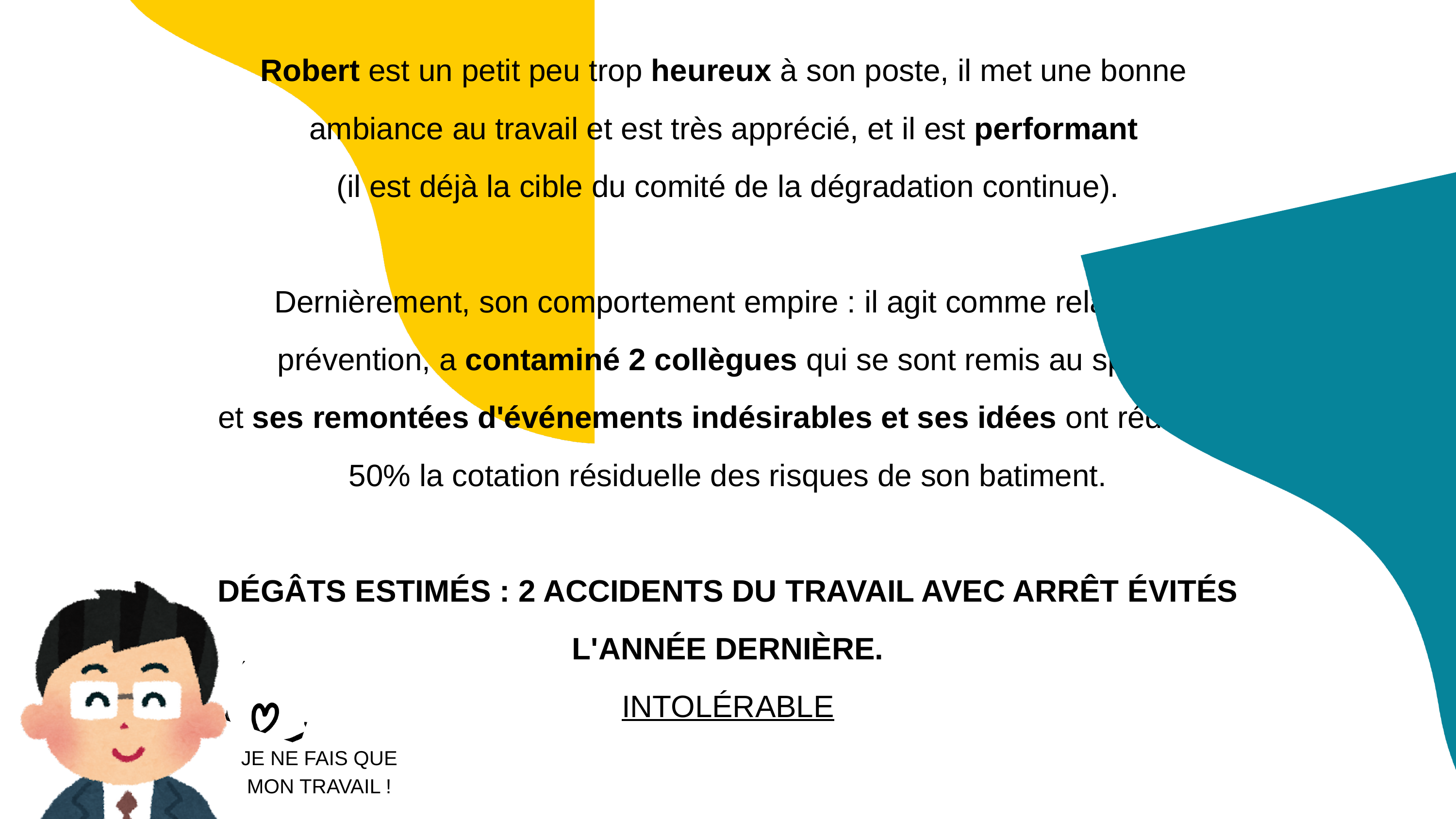

Robert est un petit peu trop heureux à son poste, il met une bonne
ambiance au travail et est très apprécié, et il est performant
(il est déjà la cible du comité de la dégradation continue).

Dernièrement, son comportement empire : il agit comme relais de
prévention, a contaminé 2 collègues qui se sont remis au sport,
et ses remontées d'événements indésirables et ses idées ont réduit de 50% la cotation résiduelle des risques de son batiment.

DÉGÂTS ESTIMÉS : 2 ACCIDENTS DU TRAVAIL AVEC ARRÊT ÉVITÉS L'ANNÉE DERNIÈRE.
INTOLÉRABLE

JE NE FAIS QUE MON TRAVAIL !